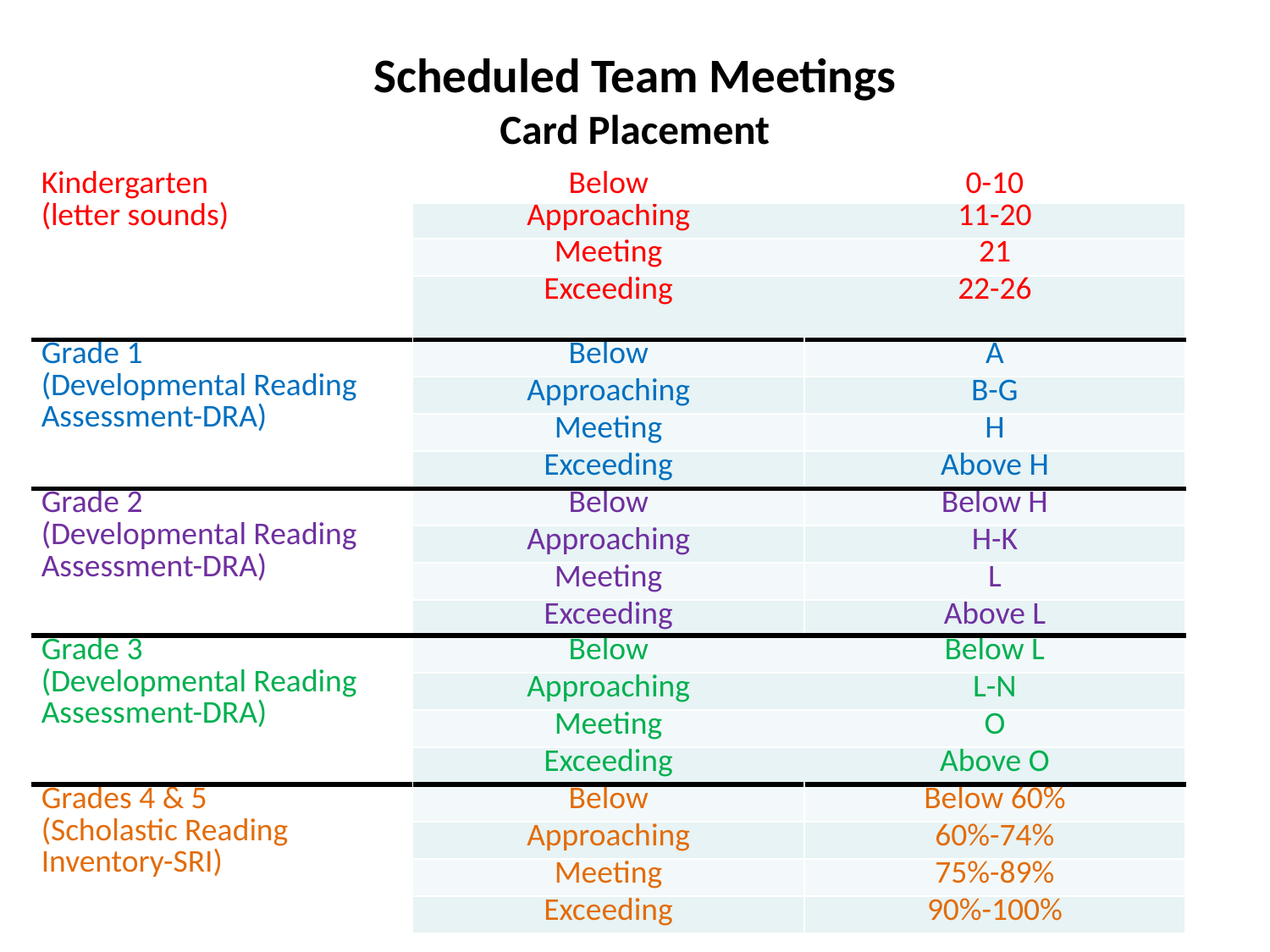

Scheduled Team Meetings
Card Placement
| Kindergarten (letter sounds) | Below | 0-10 |
| --- | --- | --- |
|  | Approaching | 11-20 |
|  | Meeting | 21 |
|  | Exceeding | 22-26 |
| Grade 1 (Developmental Reading Assessment-DRA) | Below | A |
|  | Approaching | B-G |
|  | Meeting | H |
|  | Exceeding | Above H |
| Grade 2 (Developmental Reading Assessment-DRA) | Below | Below H |
|  | Approaching | H-K |
|  | Meeting | L |
|  | Exceeding | Above L |
| Grade 3 (Developmental Reading Assessment-DRA) | Below | Below L |
|  | Approaching | L-N |
|  | Meeting | O |
|  | Exceeding | Above O |
| Grades 4 & 5 (Scholastic Reading Inventory-SRI) | Below | Below 60% |
|  | Approaching | 60%-74% |
|  | Meeting | 75%-89% |
|  | Exceeding | 90%-100% |